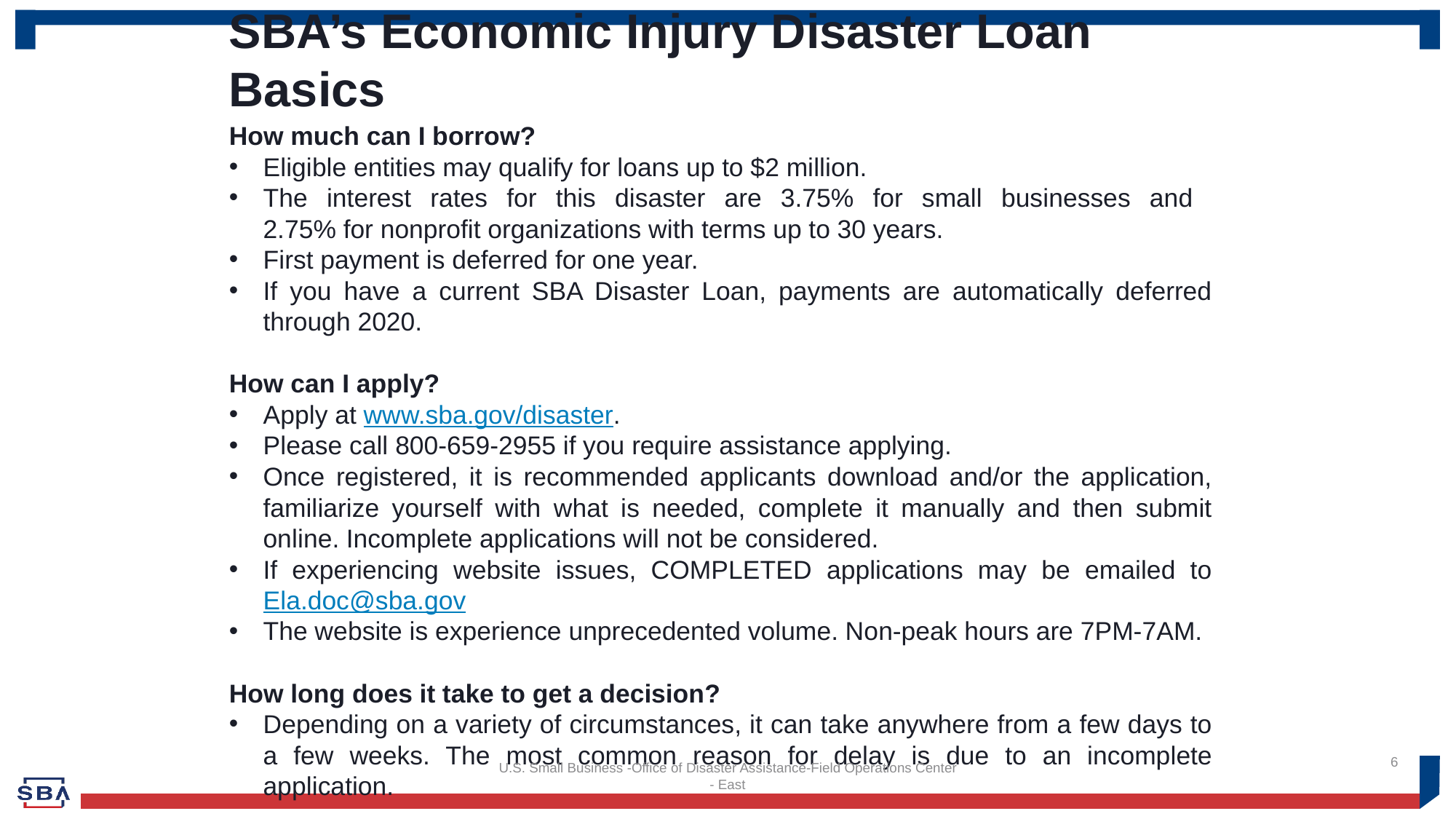

SBA’s Economic Injury Disaster Loan Basics
How much can I borrow?
Eligible entities may qualify for loans up to $2 million.
The interest rates for this disaster are 3.75% for small businesses and
2.75% for nonprofit organizations with terms up to 30 years.
First payment is deferred for one year.
If you have a current SBA Disaster Loan, payments are automatically deferred through 2020.

How can I apply?
Apply at www.sba.gov/disaster.
Please call 800-659-2955 if you require assistance applying.
Once registered, it is recommended applicants download and/or the application, familiarize yourself with what is needed, complete it manually and then submit online. Incomplete applications will not be considered.
If experiencing website issues, COMPLETED applications may be emailed to Ela.doc@sba.gov
The website is experience unprecedented volume. Non-peak hours are 7PM-7AM.

How long does it take to get a decision?
Depending on a variety of circumstances, it can take anywhere from a few days to a few weeks. The most common reason for delay is due to an incomplete application.
6
U.S. Small Business -Office of Disaster Assistance-Field Operations Center - East